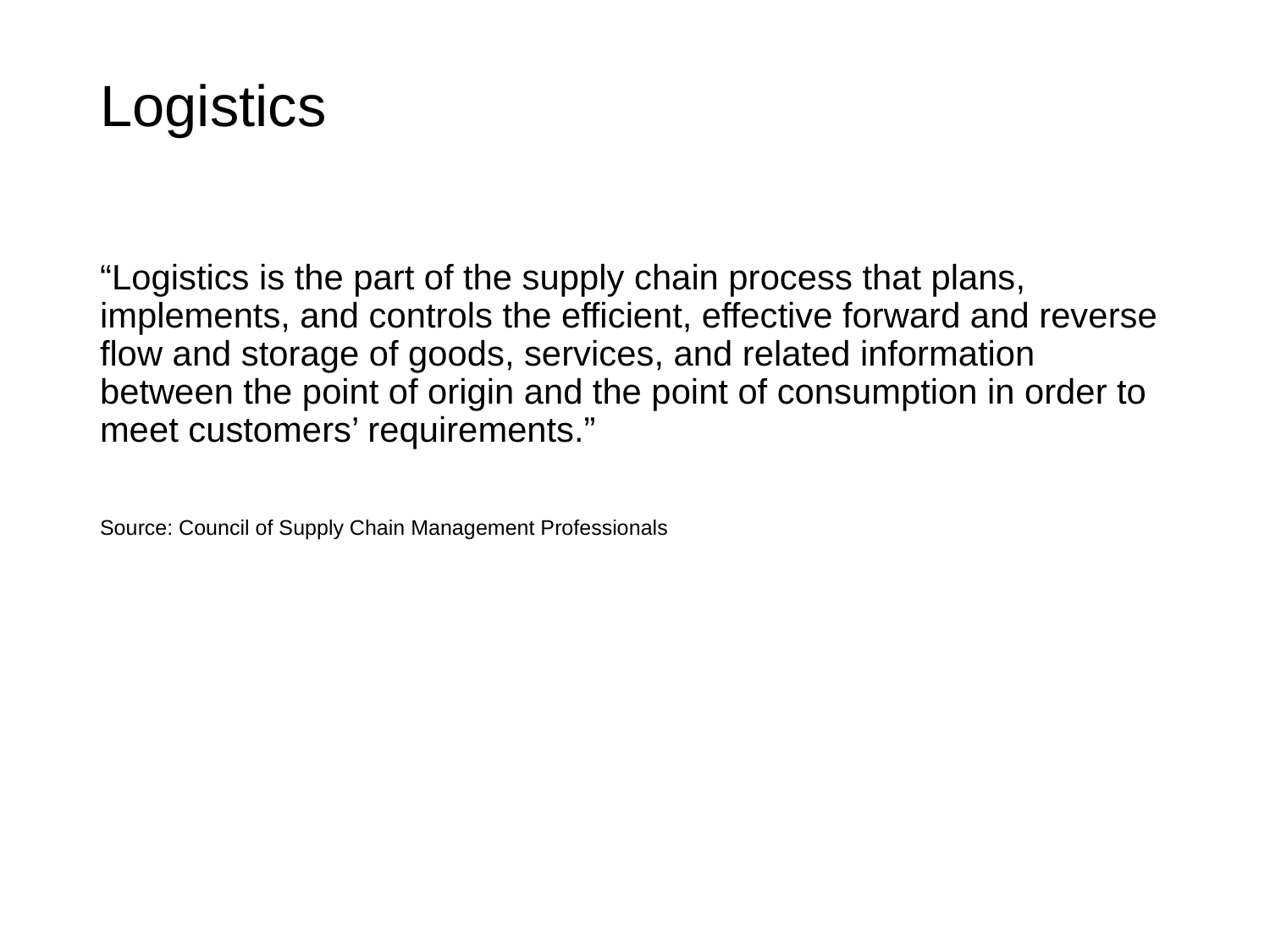

# Logistics
“Logistics is the part of the supply chain process that plans, implements, and controls the efficient, effective forward and reverse flow and storage of goods, services, and related information between the point of origin and the point of consumption in order to meet customers’ requirements.”

Source: Council of Supply Chain Management Professionals